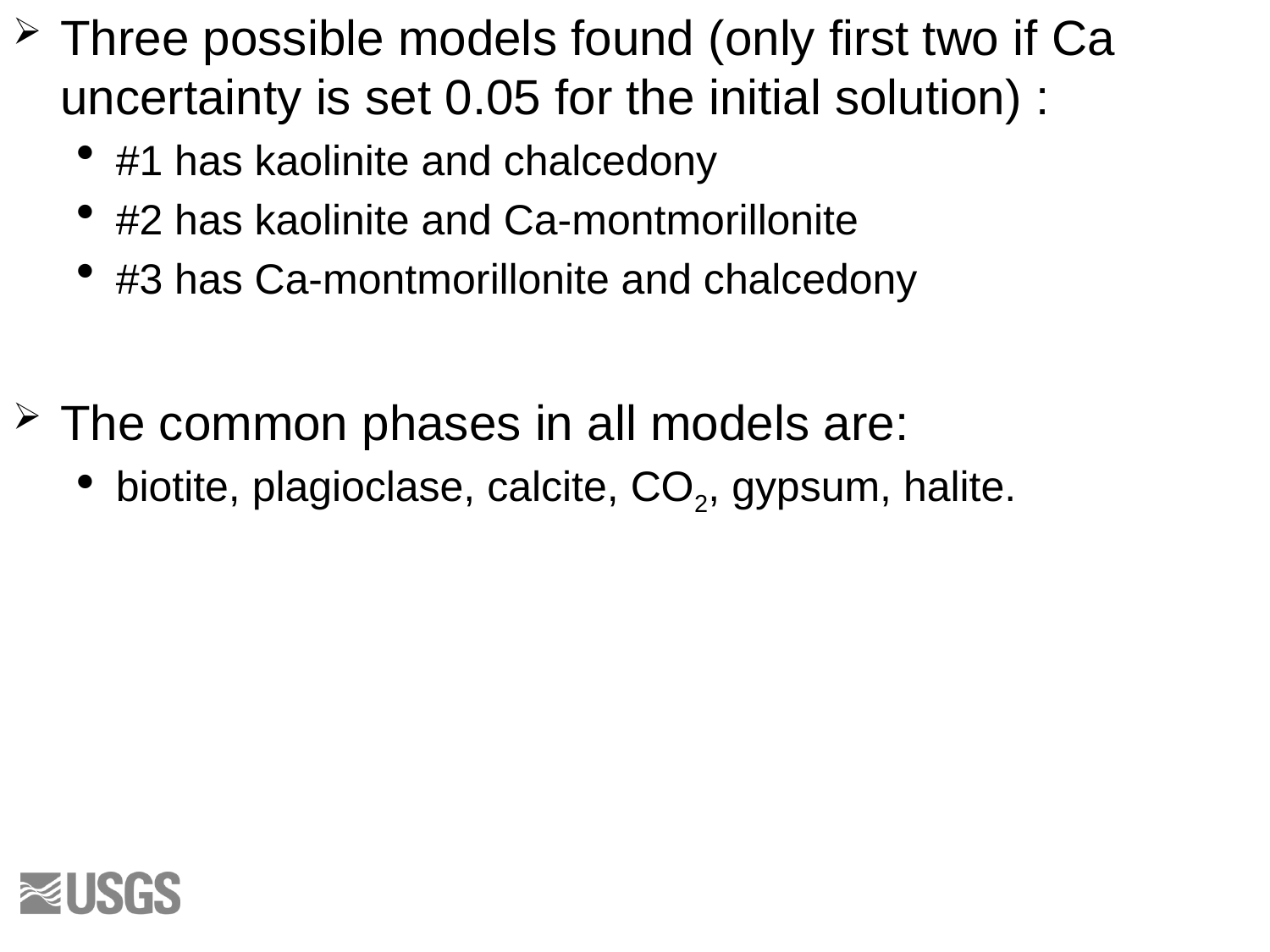

Three possible models found (only first two if Ca uncertainty is set 0.05 for the initial solution) :
#1 has kaolinite and chalcedony
#2 has kaolinite and Ca-montmorillonite
#3 has Ca-montmorillonite and chalcedony

The common phases in all models are:
biotite, plagioclase, calcite, CO2, gypsum, halite.